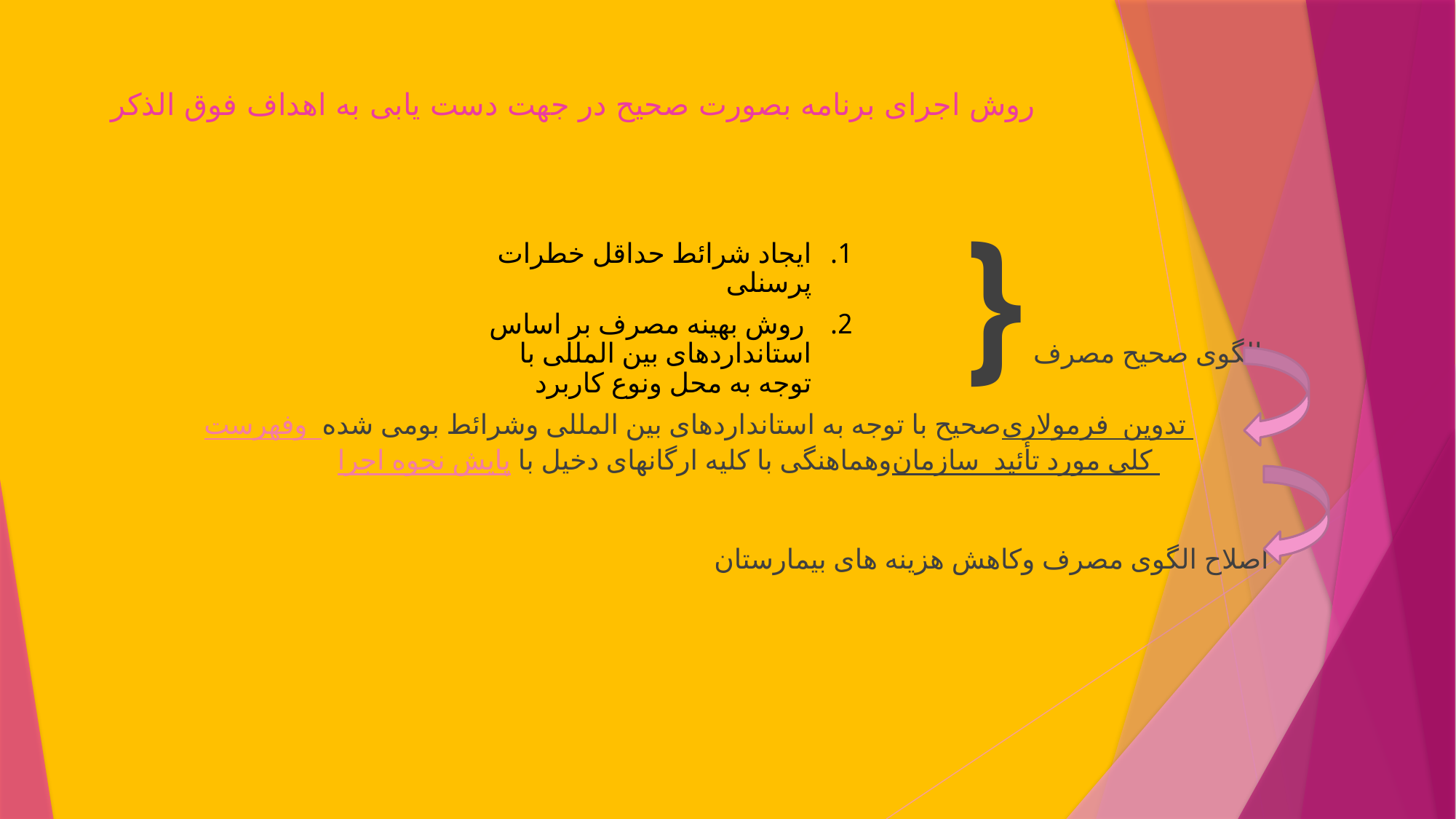

# روش اجرای برنامه بصورت صحیح در جهت دست یابی به اهداف فوق الذکر

              الگوی صحیح مصرف {
              تدوین فرمولاری صحیح با توجه به استانداردهای بین المللی وشرائط بومی شده وفهرست کلی مورد تأئید سازمان وهماهنگی با کلیه ارگانهای دخیل با پایش نحوه اجرا

             اصلاح الگوی مصرف وکاهش هزینه های بیمارستان
ایجاد شرائط حداقل خطرات پرسنلی
 روش بهینه مصرف بر اساس استانداردهای بین المللی با توجه به محل ونوع کاربرد